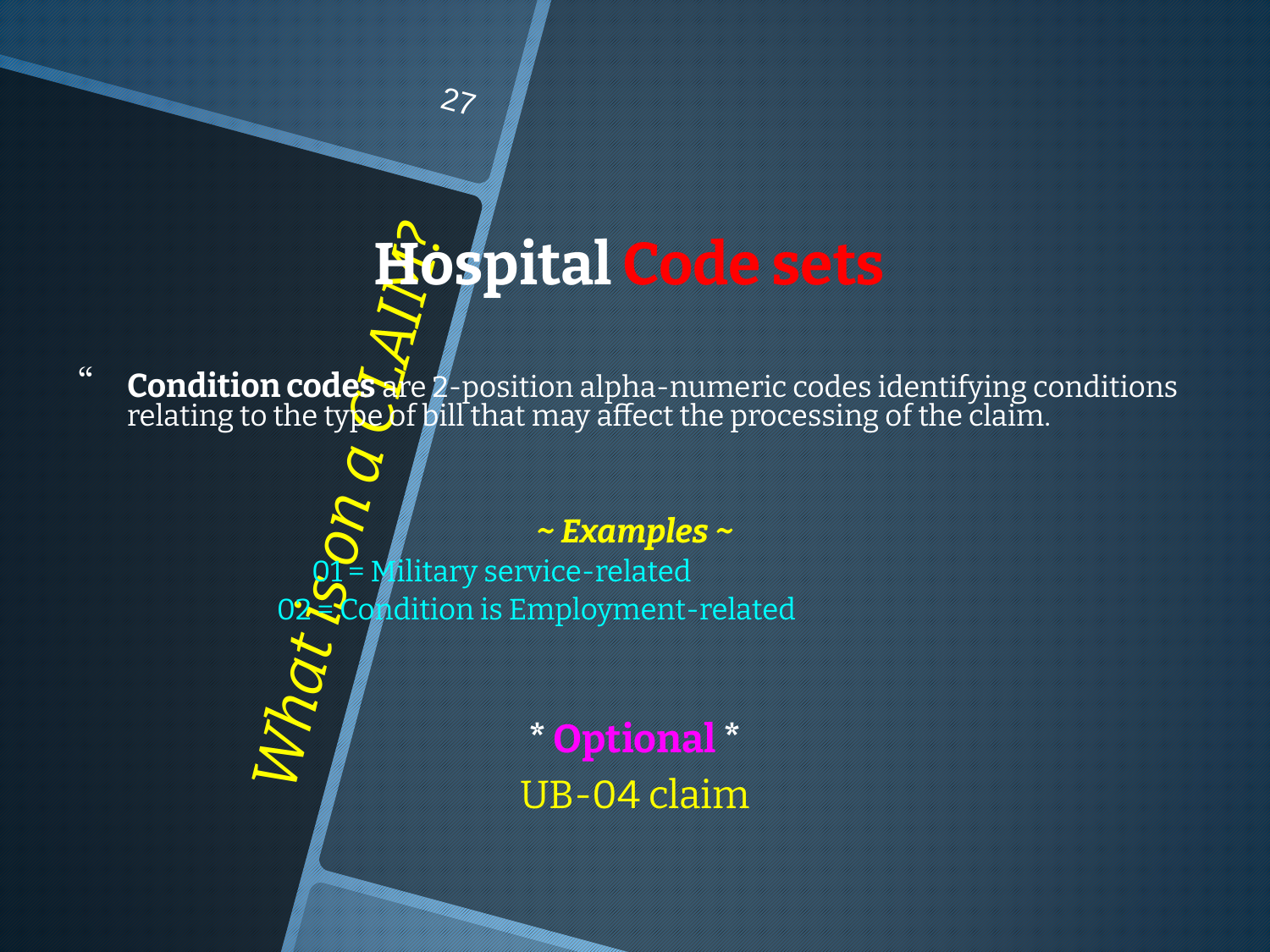

27
Hospital Code sets

Condition codes are 2-position alpha-numeric codes identifying conditions relating to the type of bill that may affect the processing of the claim.

~ Examples ~
                        01 = Military service-related
		        02 = Condition is Employment-related

* Optional *
UB-04 claim

# What is on a CLAIM?